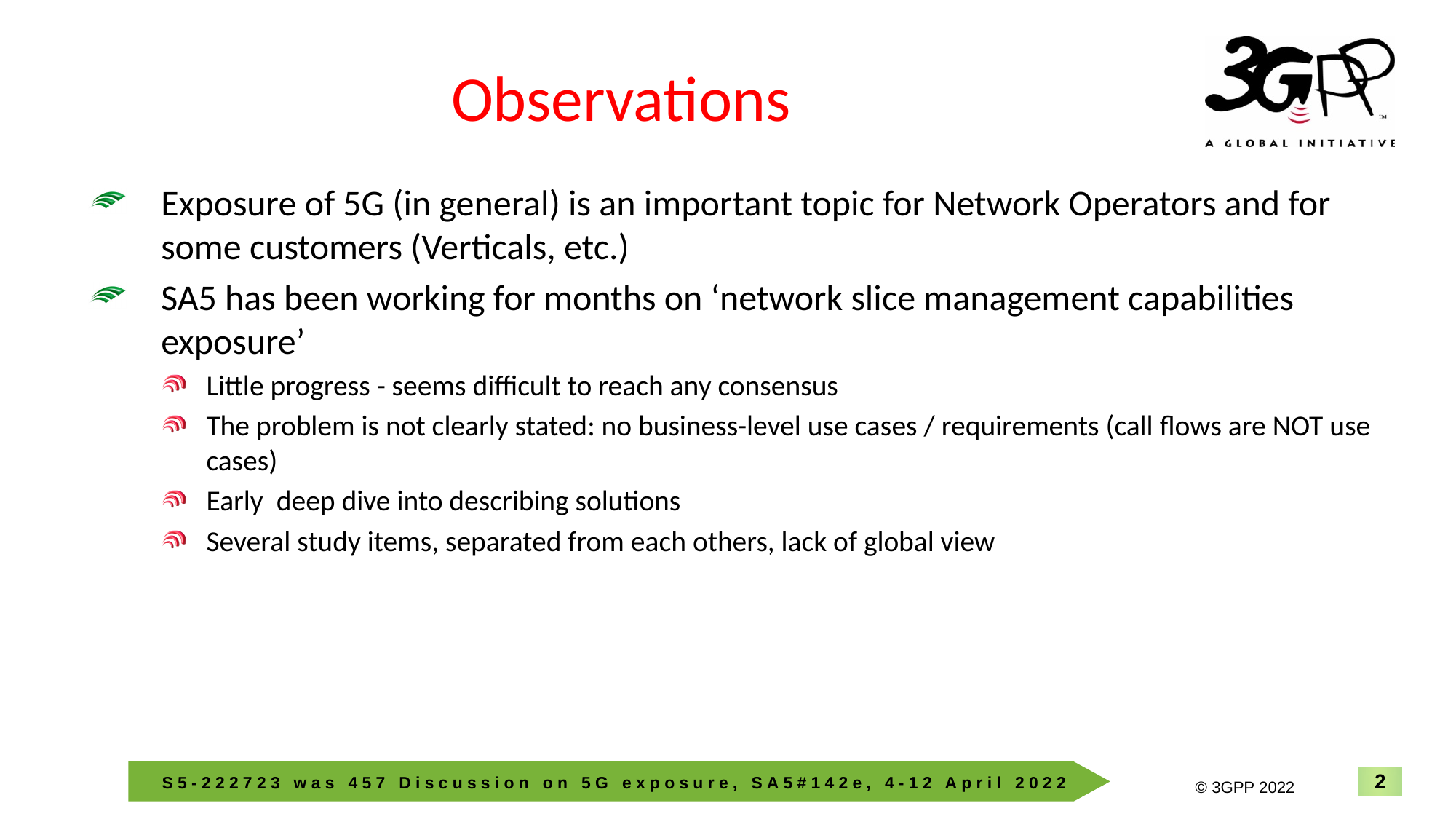

# Observations
Exposure of 5G (in general) is an important topic for Network Operators and for some customers (Verticals, etc.)
SA5 has been working for months on ‘network slice management capabilities exposure’
Little progress - seems difficult to reach any consensus
The problem is not clearly stated: no business-level use cases / requirements (call flows are NOT use cases)
Early  deep dive into describing solutions
Several study items, separated from each others, lack of global view